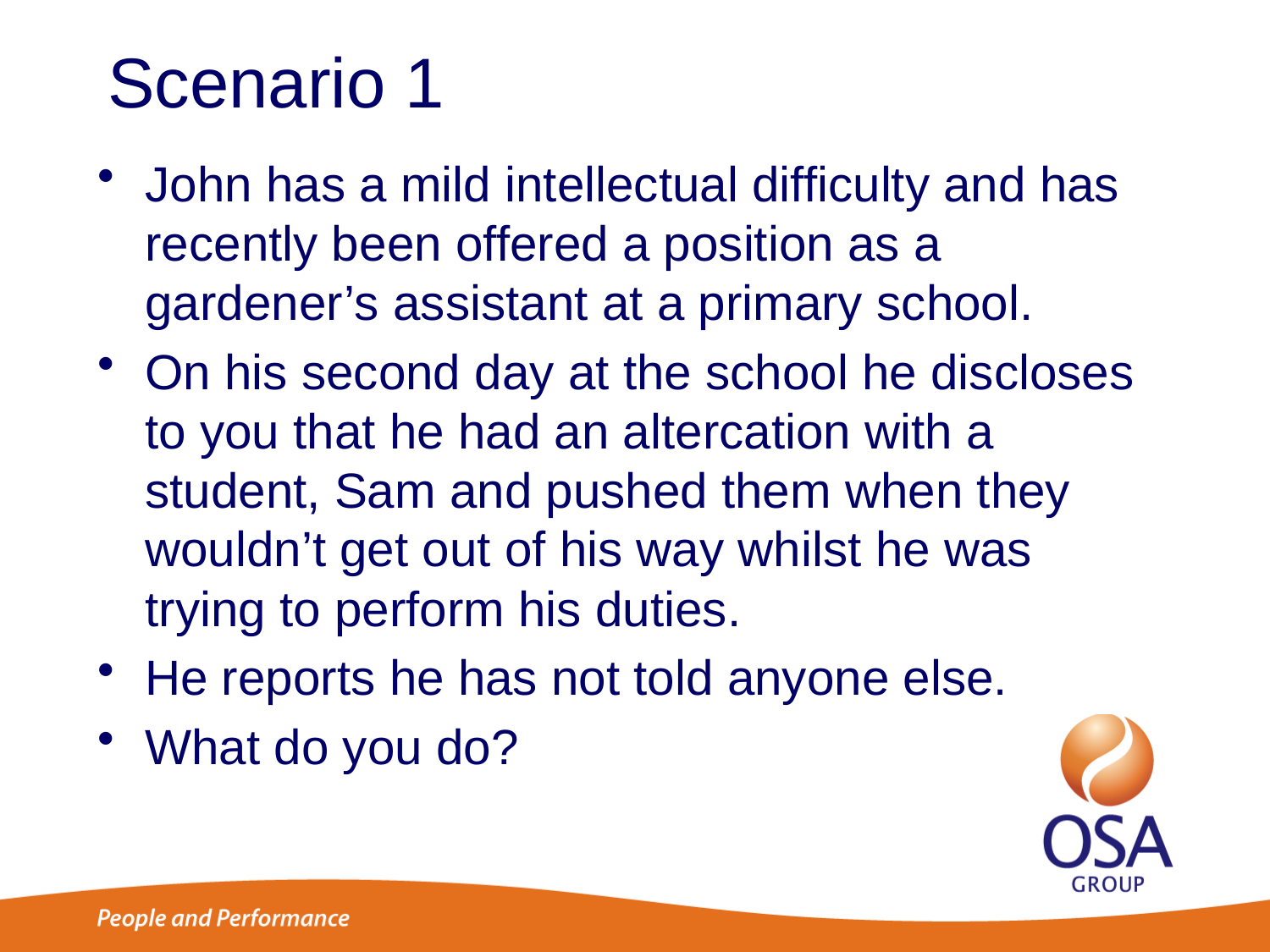

# Scenario 1
John has a mild intellectual difficulty and has recently been offered a position as a gardener’s assistant at a primary school.
On his second day at the school he discloses to you that he had an altercation with a student, Sam and pushed them when they wouldn’t get out of his way whilst he was trying to perform his duties.
He reports he has not told anyone else.
What do you do?